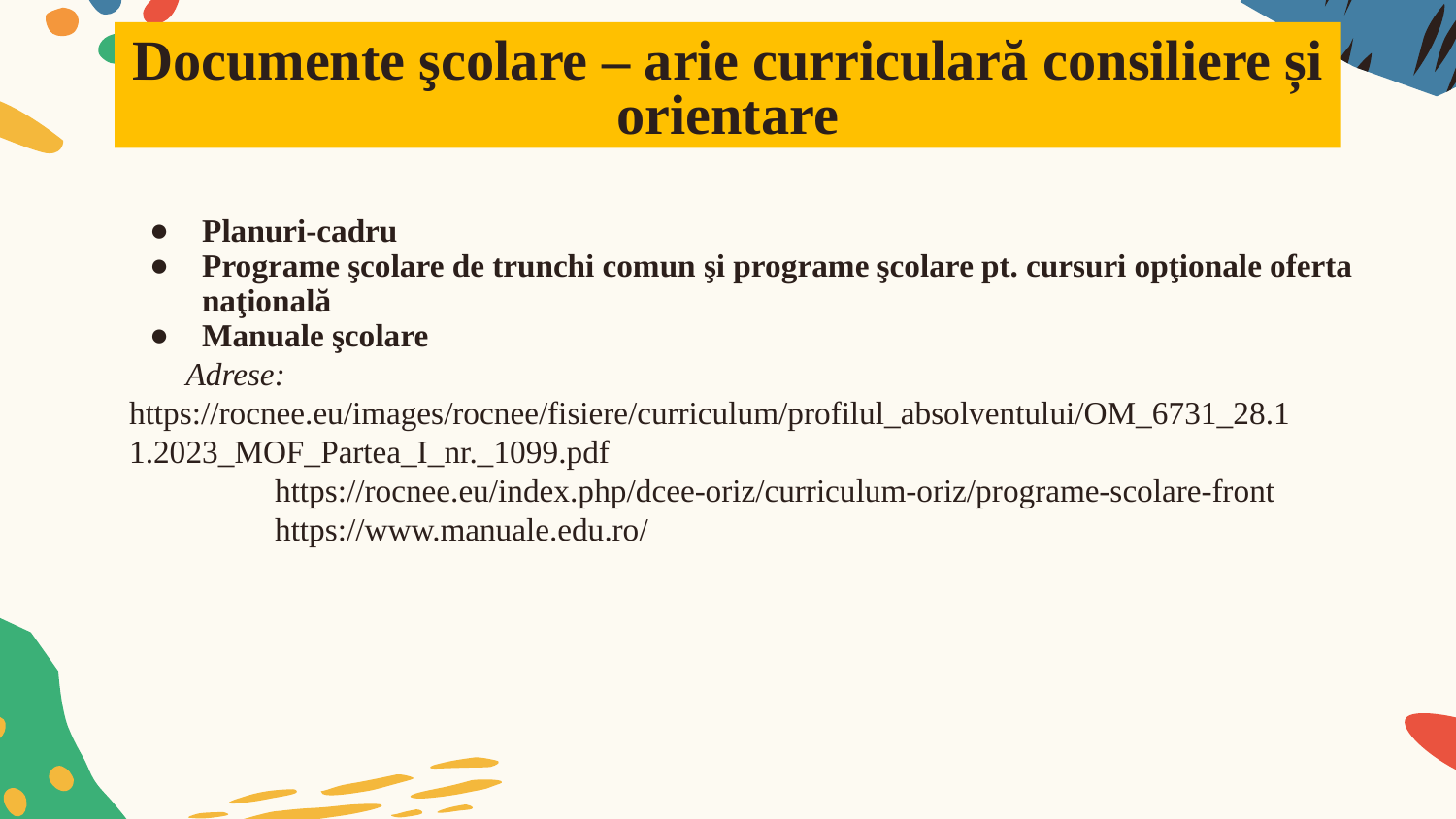

# Documente şcolare – arie curriculară consiliere și orientare
Planuri-cadru
Programe şcolare de trunchi comun şi programe şcolare pt. cursuri opţionale oferta naţională
Manuale şcolare
Adrese: 	https://rocnee.eu/images/rocnee/fisiere/curriculum/profilul_absolventului/OM_6731_28.1	1.2023_MOF_Partea_I_nr._1099.pdf
	https://rocnee.eu/index.php/dcee-oriz/curriculum-oriz/programe-scolare-front
	https://www.manuale.edu.ro/